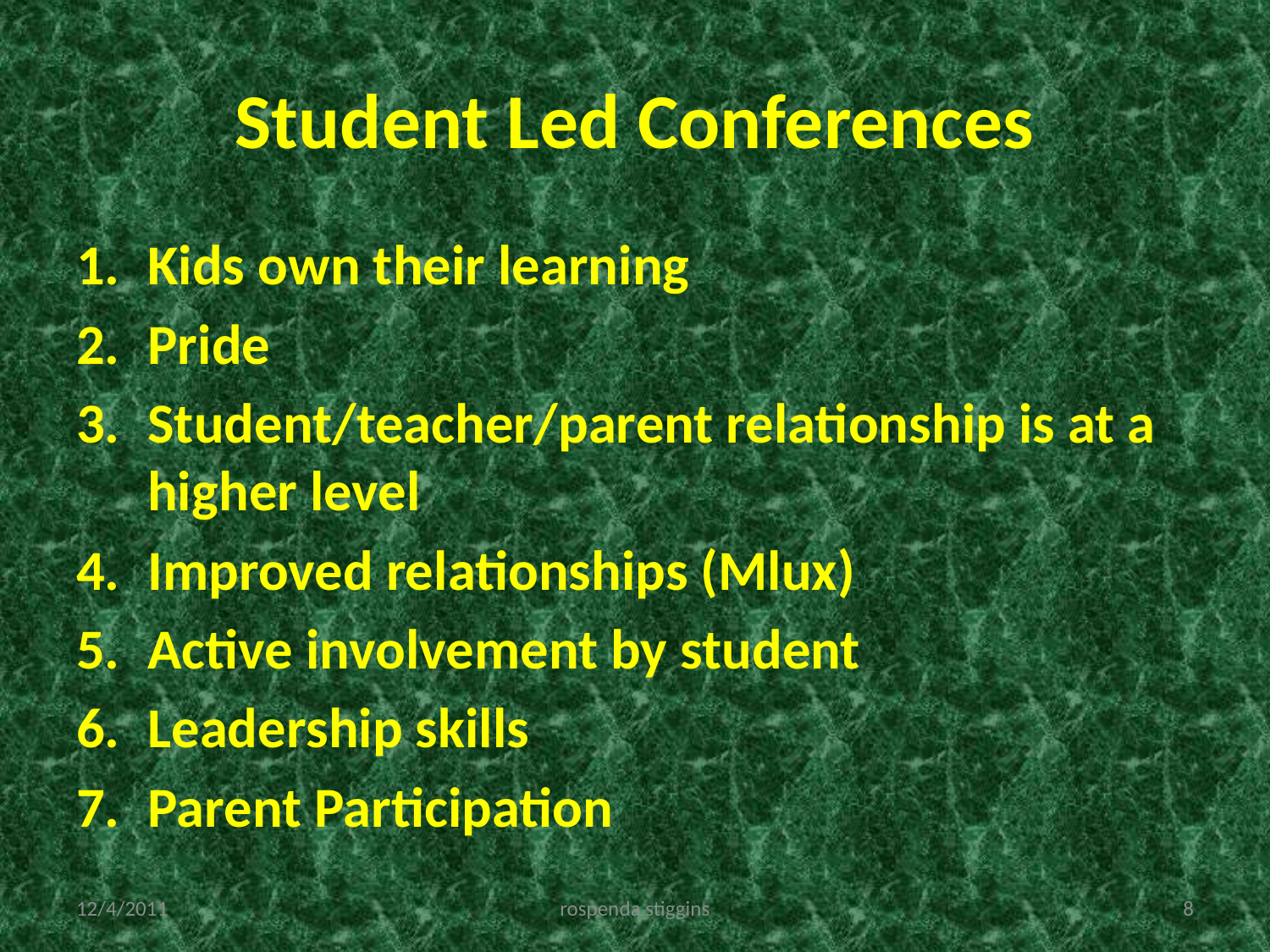

# Student Led Conferences
Kids own their learning
Pride
Student/teacher/parent relationship is at a higher level
Improved relationships (Mlux)
Active involvement by student
Leadership skills
Parent Participation
12/4/2011
rospenda stiggins
8